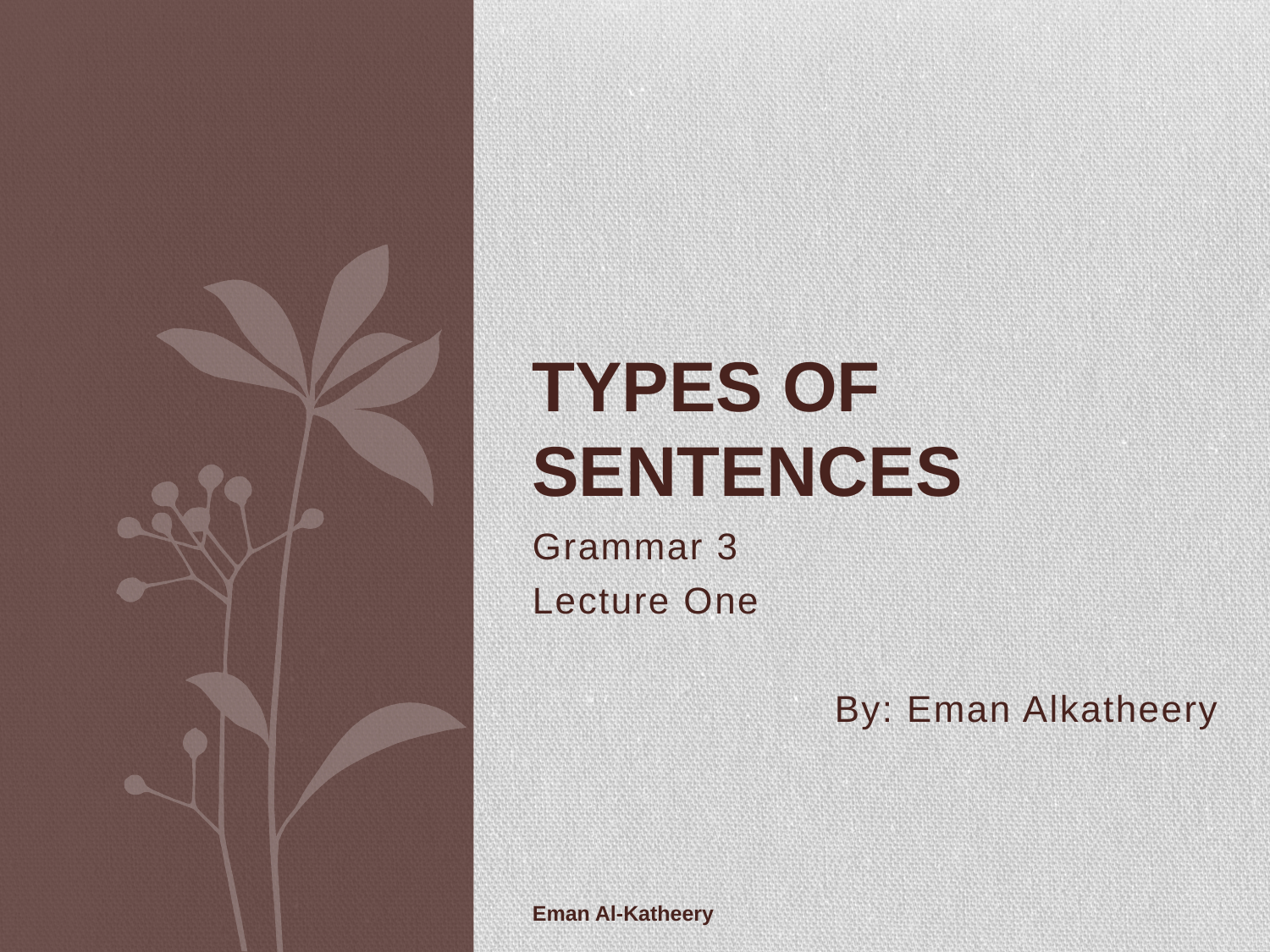

# Types of Sentences
Grammar 3
Lecture One

By: Eman Alkatheery
Eman Al-Katheery